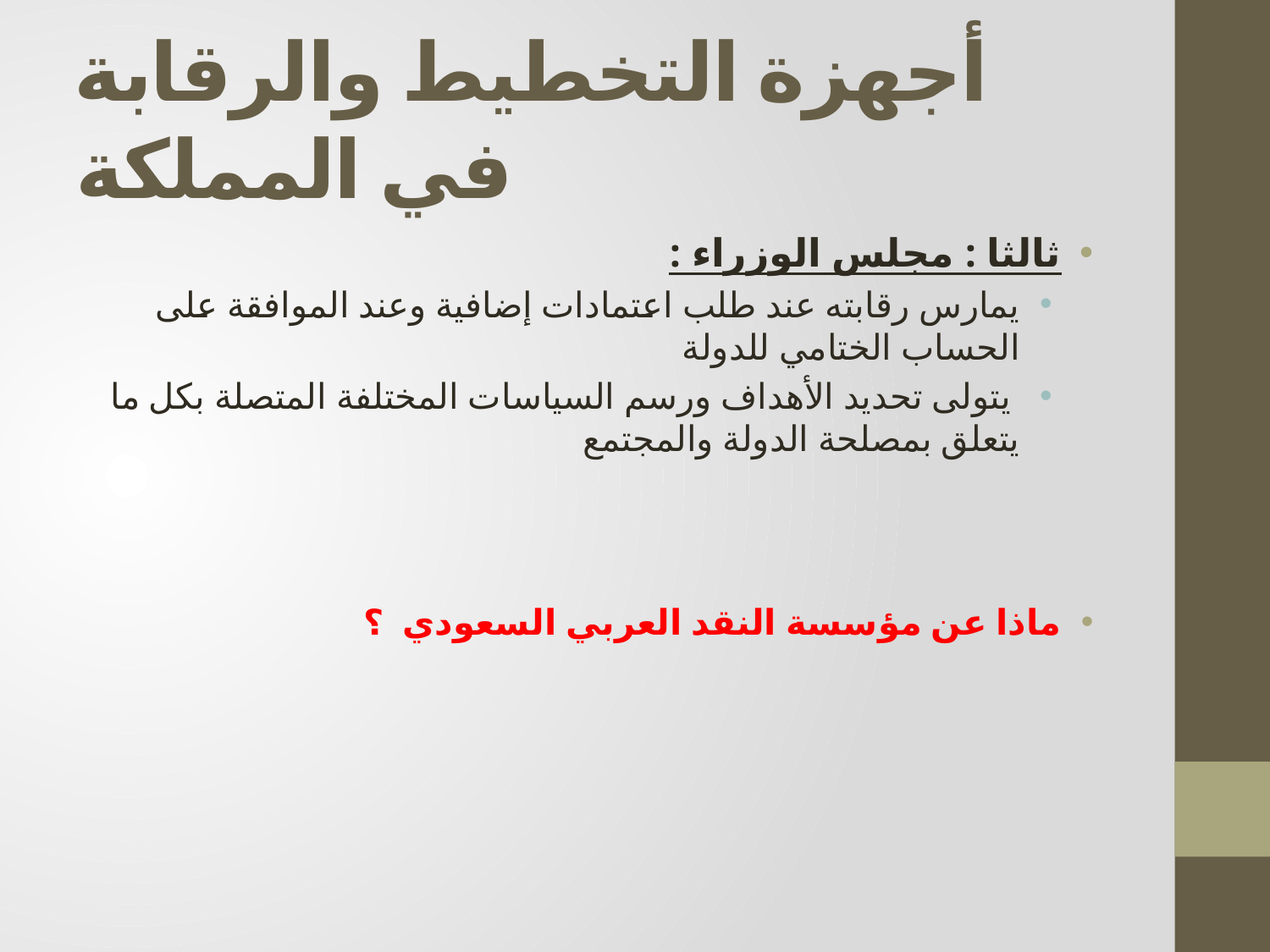

# أجهزة التخطيط والرقابة في المملكة
ثالثا : مجلس الوزراء :
يمارس رقابته عند طلب اعتمادات إضافية وعند الموافقة على الحساب الختامي للدولة
 يتولى تحديد الأهداف ورسم السياسات المختلفة المتصلة بكل ما يتعلق بمصلحة الدولة والمجتمع

ماذا عن مؤسسة النقد العربي السعودي  ؟